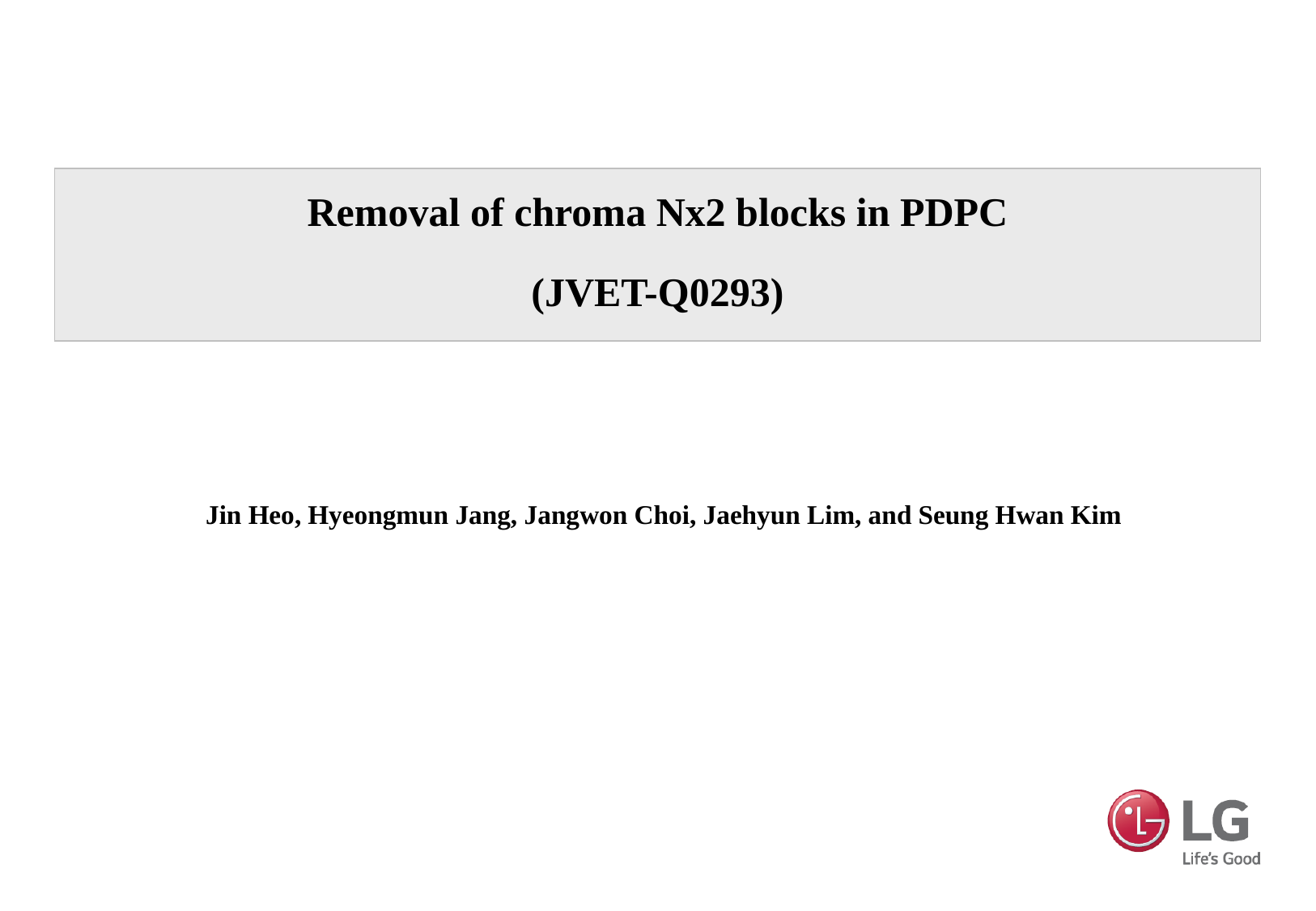

# Removal of chroma Nx2 blocks in PDPC (JVET-Q0293)
  Jin Heo, Hyeongmun Jang, Jangwon Choi, Jaehyun Lim, and Seung Hwan Kim